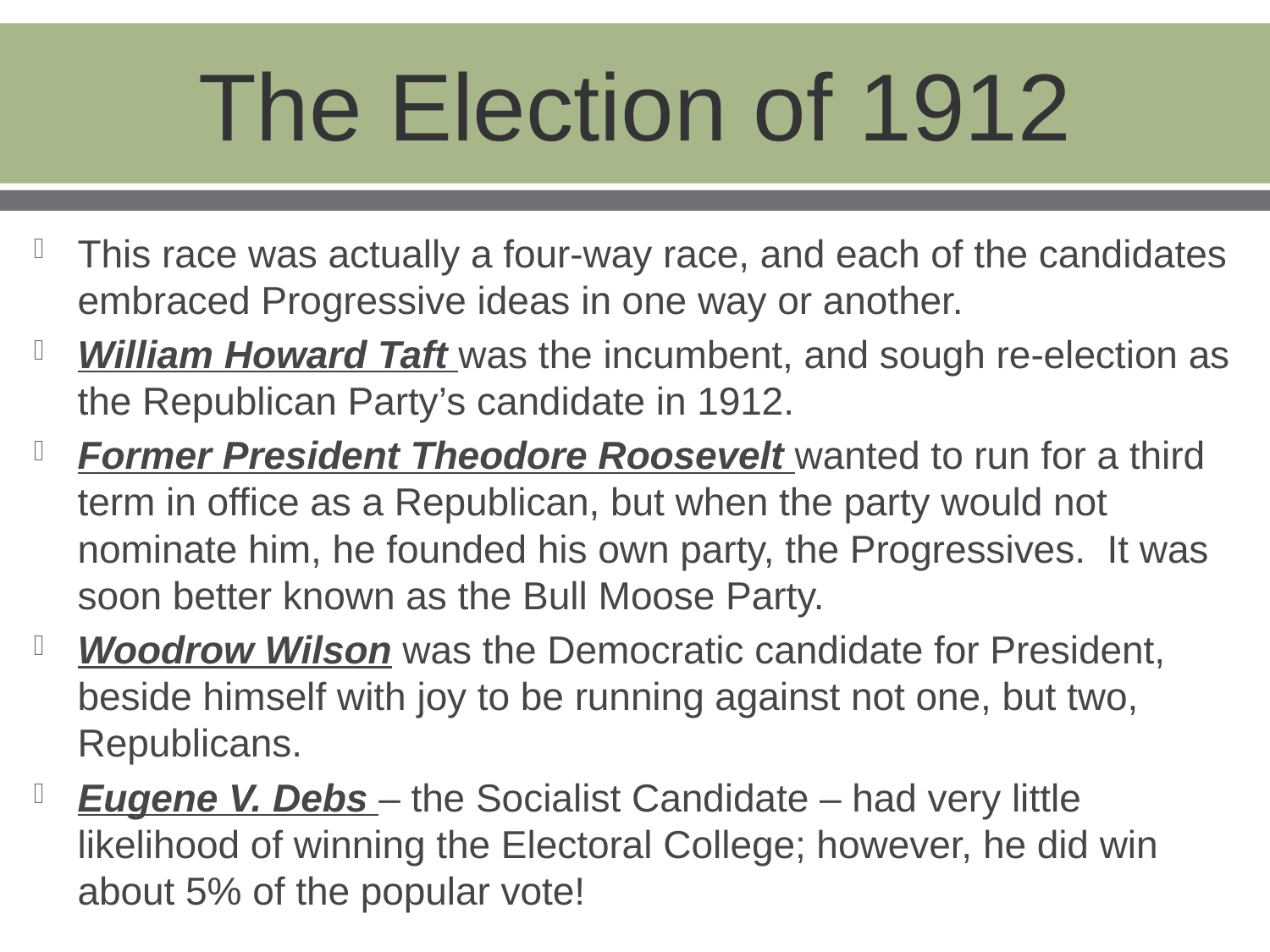

# The Election of 1912
This race was actually a four-way race, and each of the candidates embraced Progressive ideas in one way or another.
William Howard Taft was the incumbent, and sough re-election as the Republican Party’s candidate in 1912.
Former President Theodore Roosevelt wanted to run for a third term in office as a Republican, but when the party would not nominate him, he founded his own party, the Progressives.  It was soon better known as the Bull Moose Party.
Woodrow Wilson was the Democratic candidate for President, beside himself with joy to be running against not one, but two, Republicans.
Eugene V. Debs – the Socialist Candidate – had very little likelihood of winning the Electoral College; however, he did win about 5% of the popular vote!